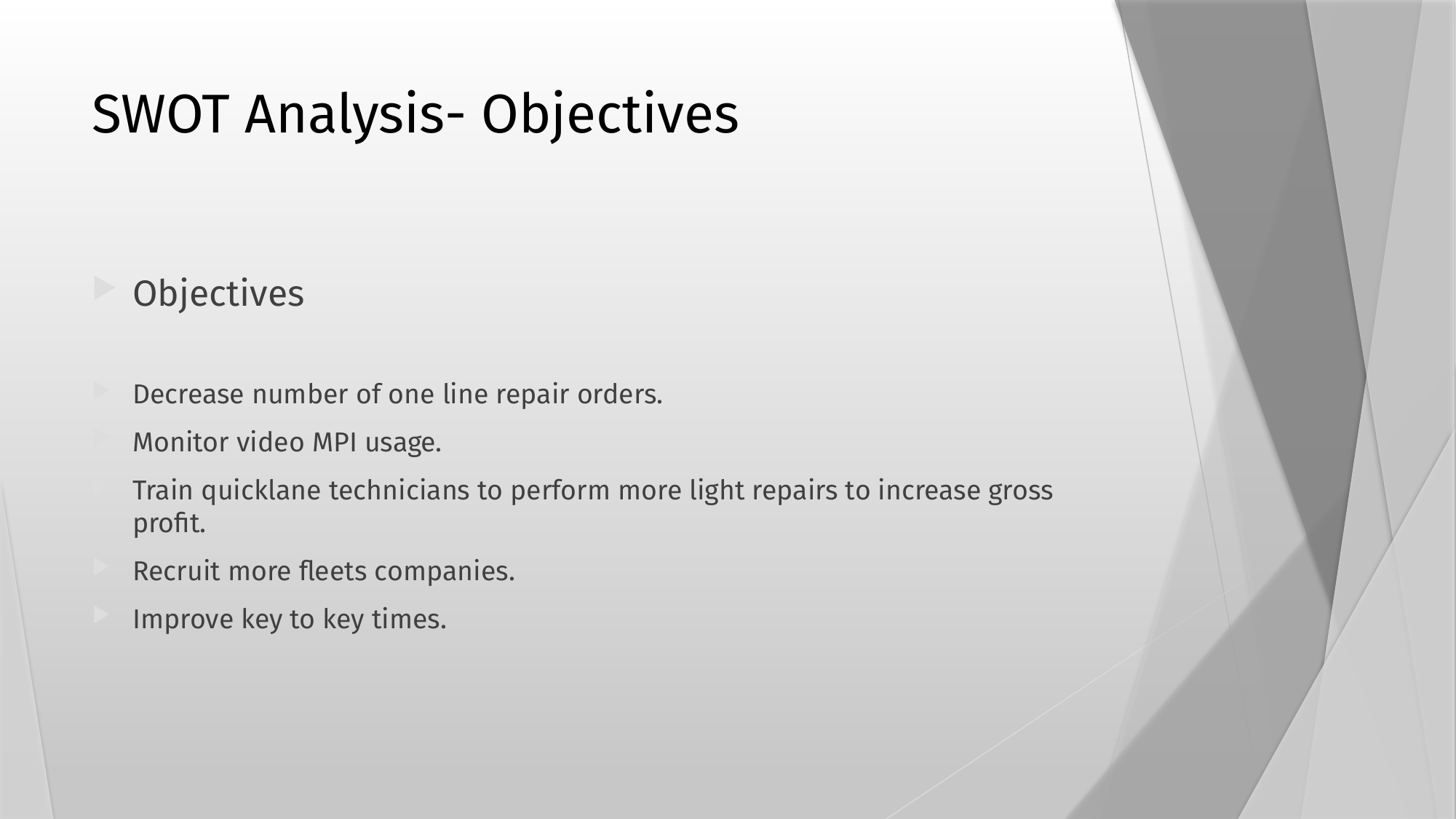

# SWOT Analysis- Objectives
Objectives

Decrease number of one line repair orders.
Monitor video MPI usage.
Train quicklane technicians to perform more light repairs to increase gross profit.
Recruit more fleets companies.
Improve key to key times.